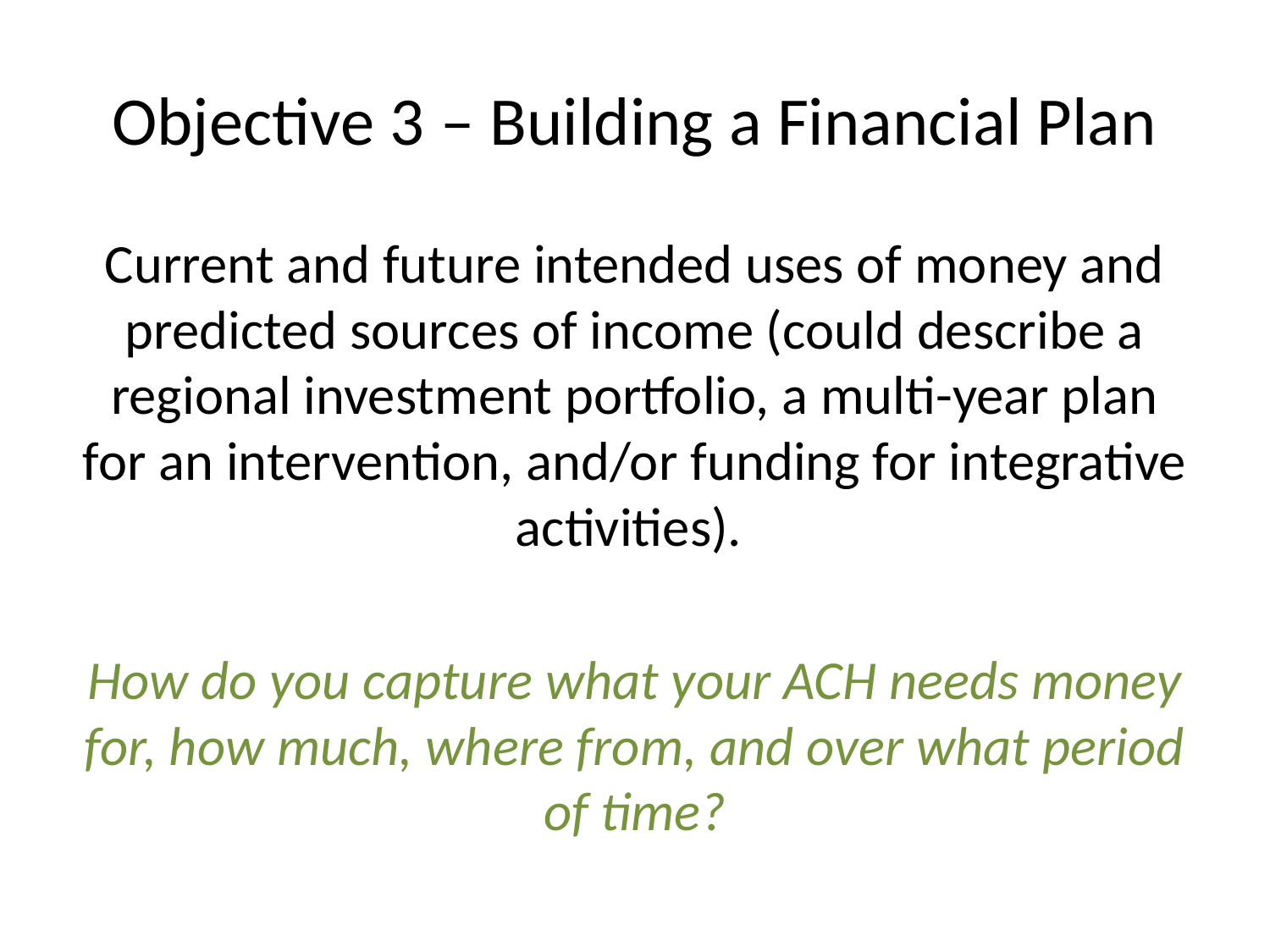

# Objective 3 – Building a Financial Plan
Current and future intended uses of money and predicted sources of income (could describe a regional investment portfolio, a multi-year plan for an intervention, and/or funding for integrative activities).

How do you capture what your ACH needs money for, how much, where from, and over what period of time?